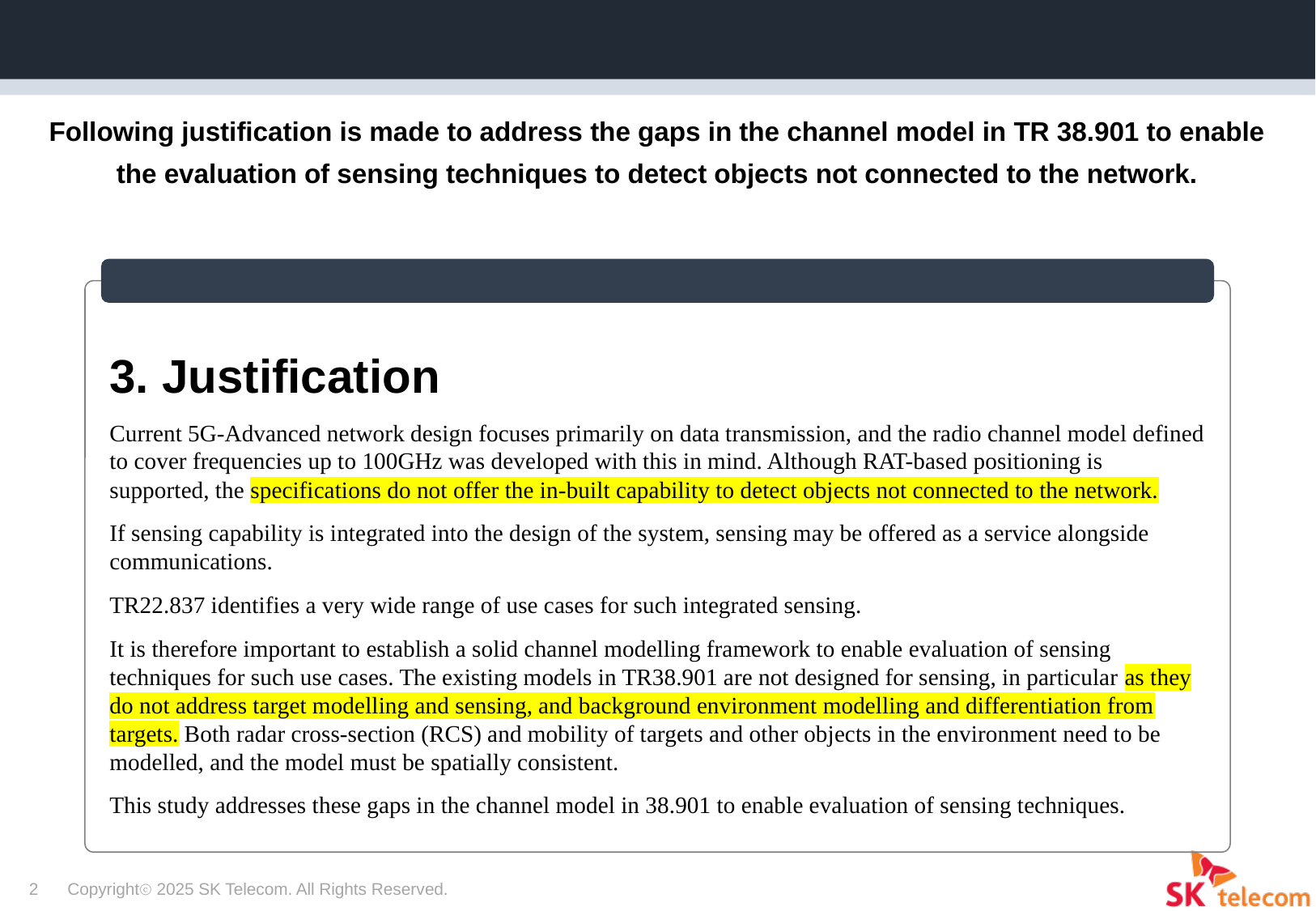

SID: Justification
RP-250192
Following justification is made to address the gaps in the channel model in TR 38.901 to enable the evaluation of sensing techniques to detect objects not connected to the network.
RP-242348 Revised SID: Study on channel modelling for Integrated Sensing And Communication (ISAC) for NR
≈
3. Justification
Current 5G-Advanced network design focuses primarily on data transmission, and the radio channel model defined to cover frequencies up to 100GHz was developed with this in mind. Although RAT-based positioning is supported, the specifications do not offer the in-built capability to detect objects not connected to the network.
If sensing capability is integrated into the design of the system, sensing may be offered as a service alongside communications.
TR22.837 identifies a very wide range of use cases for such integrated sensing.
It is therefore important to establish a solid channel modelling framework to enable evaluation of sensing techniques for such use cases. The existing models in TR38.901 are not designed for sensing, in particular as they do not address target modelling and sensing, and background environment modelling and differentiation from targets. Both radar cross-section (RCS) and mobility of targets and other objects in the environment need to be modelled, and the model must be spatially consistent.
This study addresses these gaps in the channel model in 38.901 to enable evaluation of sensing techniques.